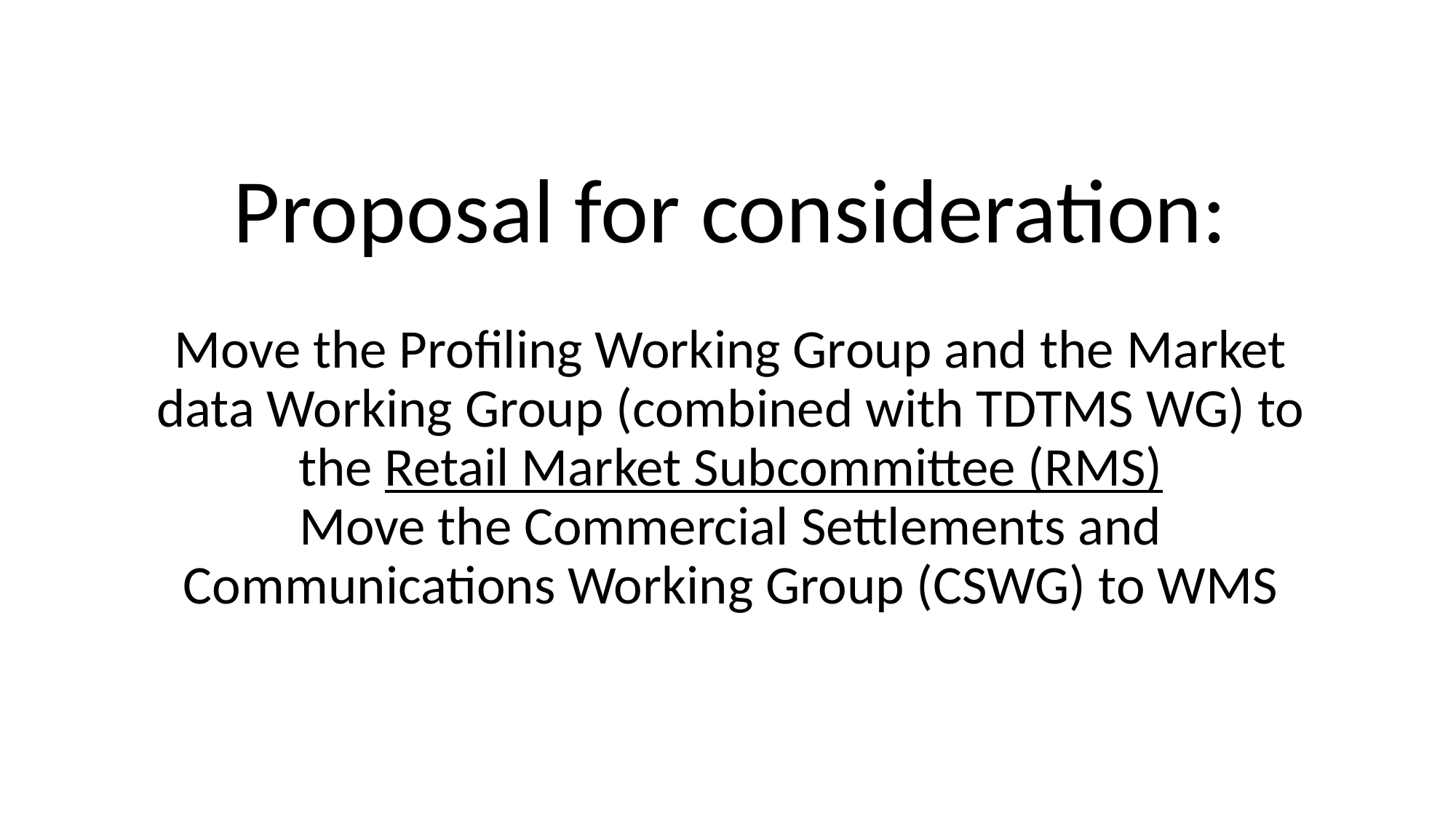

# Proposal for consideration: Move the Profiling Working Group and the Market data Working Group (combined with TDTMS WG) to the Retail Market Subcommittee (RMS) Move the Commercial Settlements and Communications Working Group (CSWG) to WMS